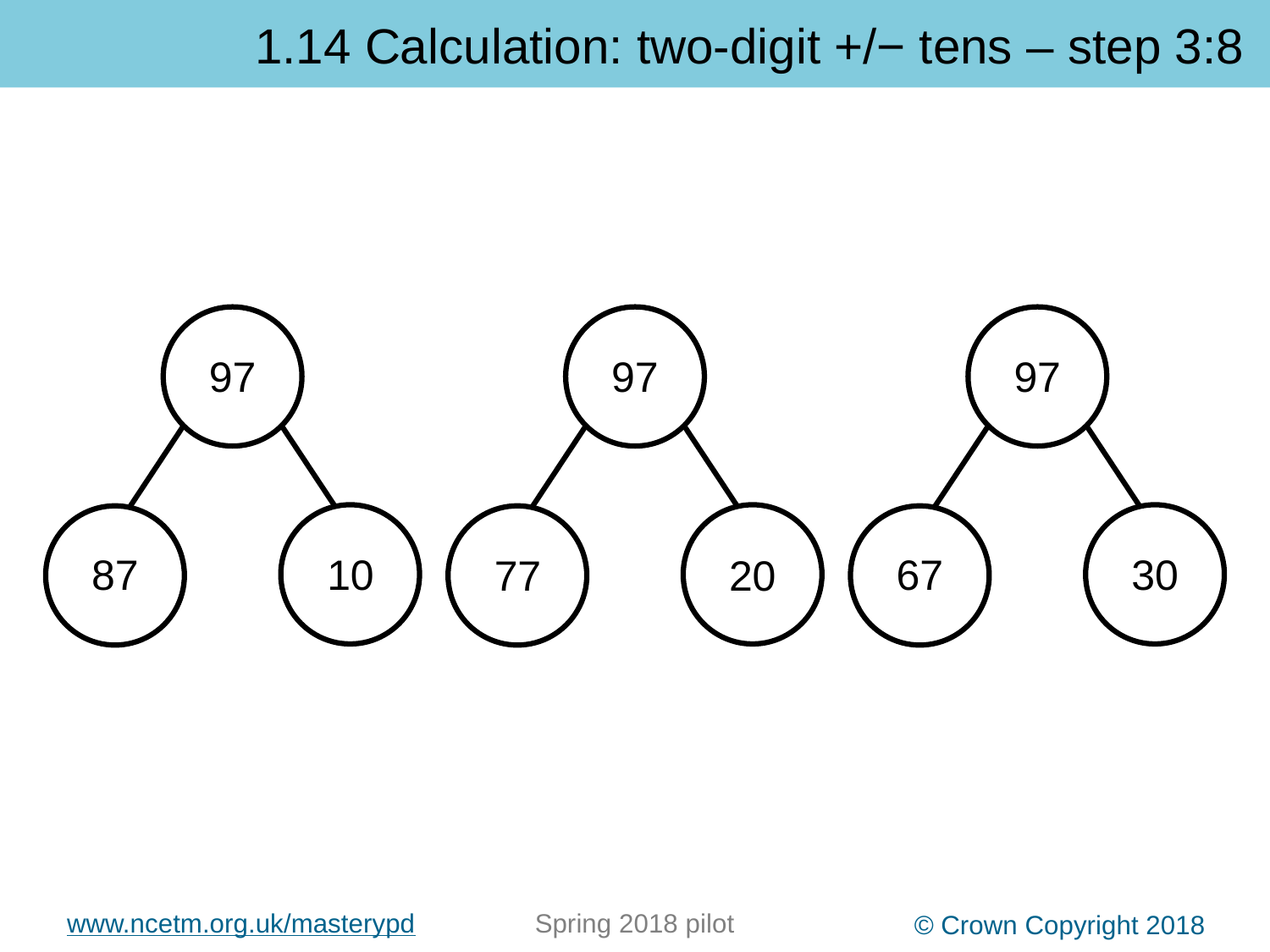

1.14 Calculation: two-digit +/− tens – step 3:8

97
97
97
87
10
67
30
77
20